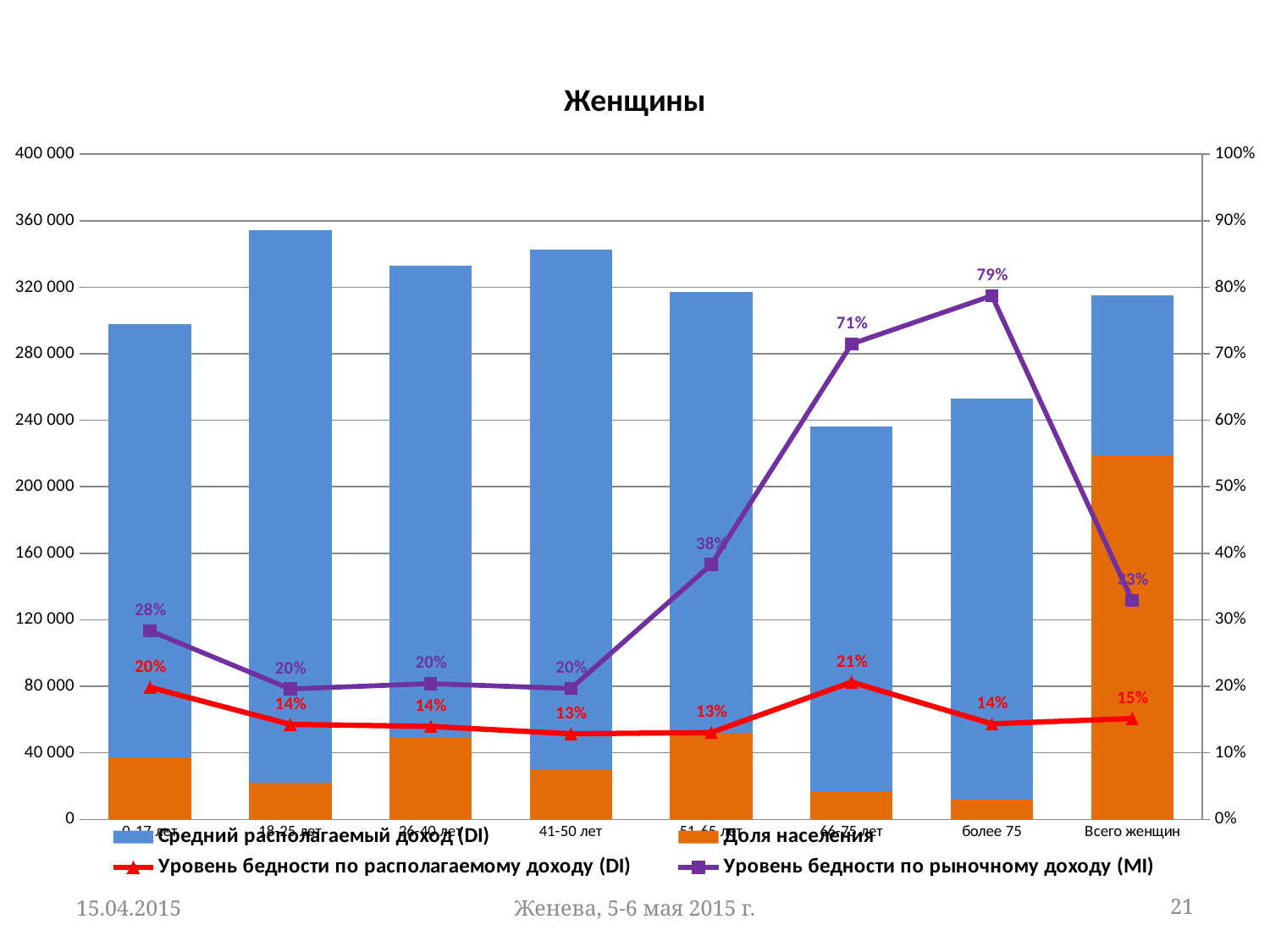

### Chart: Женщины

| Category | Средний располагаемый доход (DI) | Доля населения | Уровень бедности по располагаемому доходу (DI) | Уровень бедности по рыночному доходу (MI) |
|---|---|---|---|---|
| 0-17 лет | 297769.2375038377 | 0.09295921003656567 | 0.19857943704322467 | 0.28350603944084984 |
| 18-25 лет | 354381.2854521645 | 0.05539929018693531 | 0.14286445991408062 | 0.19610555355583528 |
| 26-40 лет | 333035.9638006849 | 0.12380628767265889 | 0.13980088275244365 | 0.20406957487217625 |
| 41-50 лет | 342522.018441276 | 0.07434605916105404 | 0.12869273306794368 | 0.19673053855497716 |
| 51-65 лет | 317407.7645370723 | 0.1297802126018047 | 0.13059782447551746 | 0.38298018829860914 |
| 66-75 лет | 236317.46709589305 | 0.04213752917487032 | 0.20639839887396982 | 0.7147548955430284 |
| более 75 | 252991.9255962961 | 0.02964701548854708 | 0.14362971164917357 | 0.7872870798931447 |
| Всего женщин | 315032.28541841987 | 0.548075604322436 | 0.15172127117585468 | 0.3289177789324695 |
15.04.2015
Женева, 5-6 мая 2015 г.
21